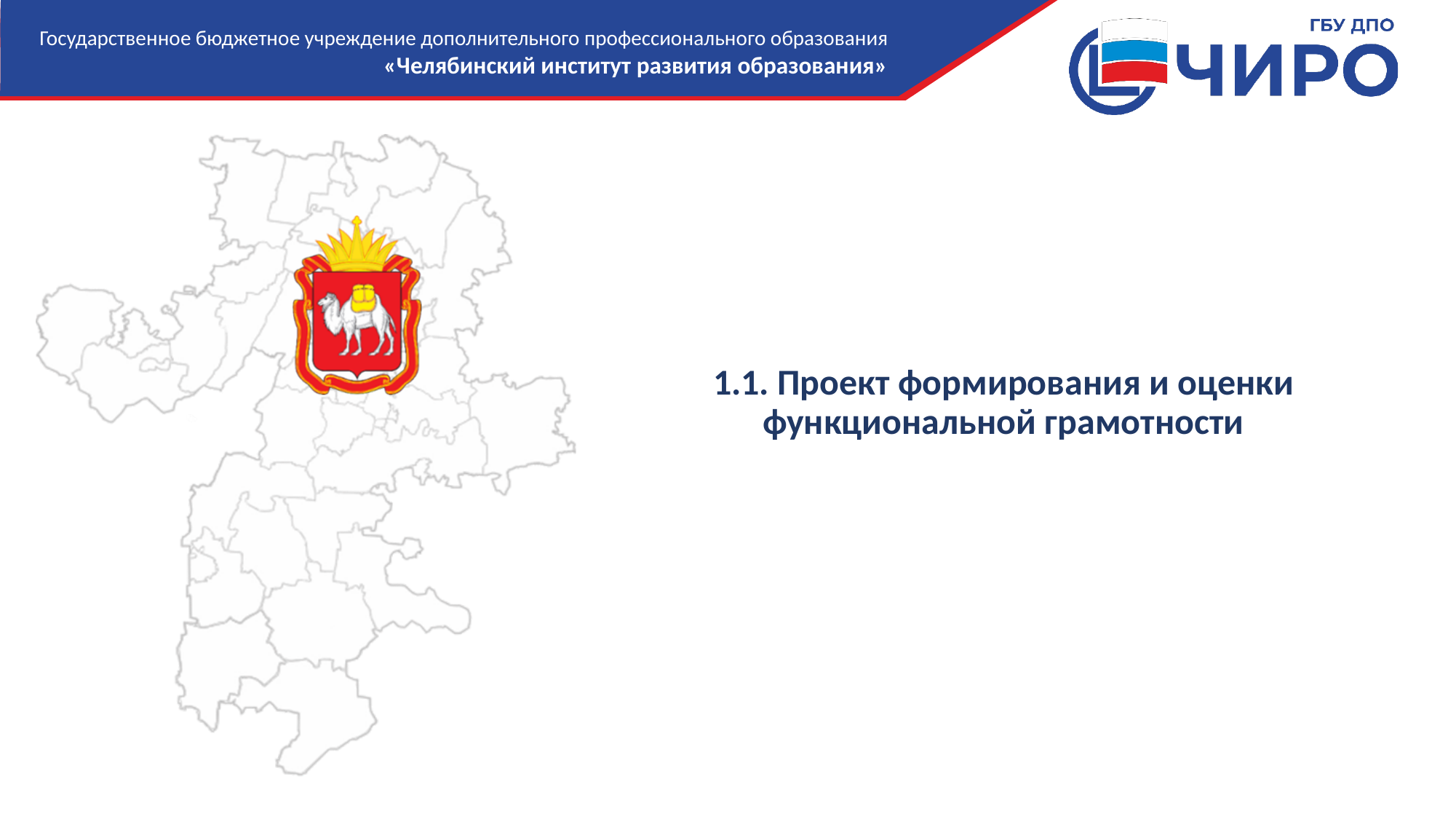

# 1.1. Проект формирования и оценки функциональной грамотности